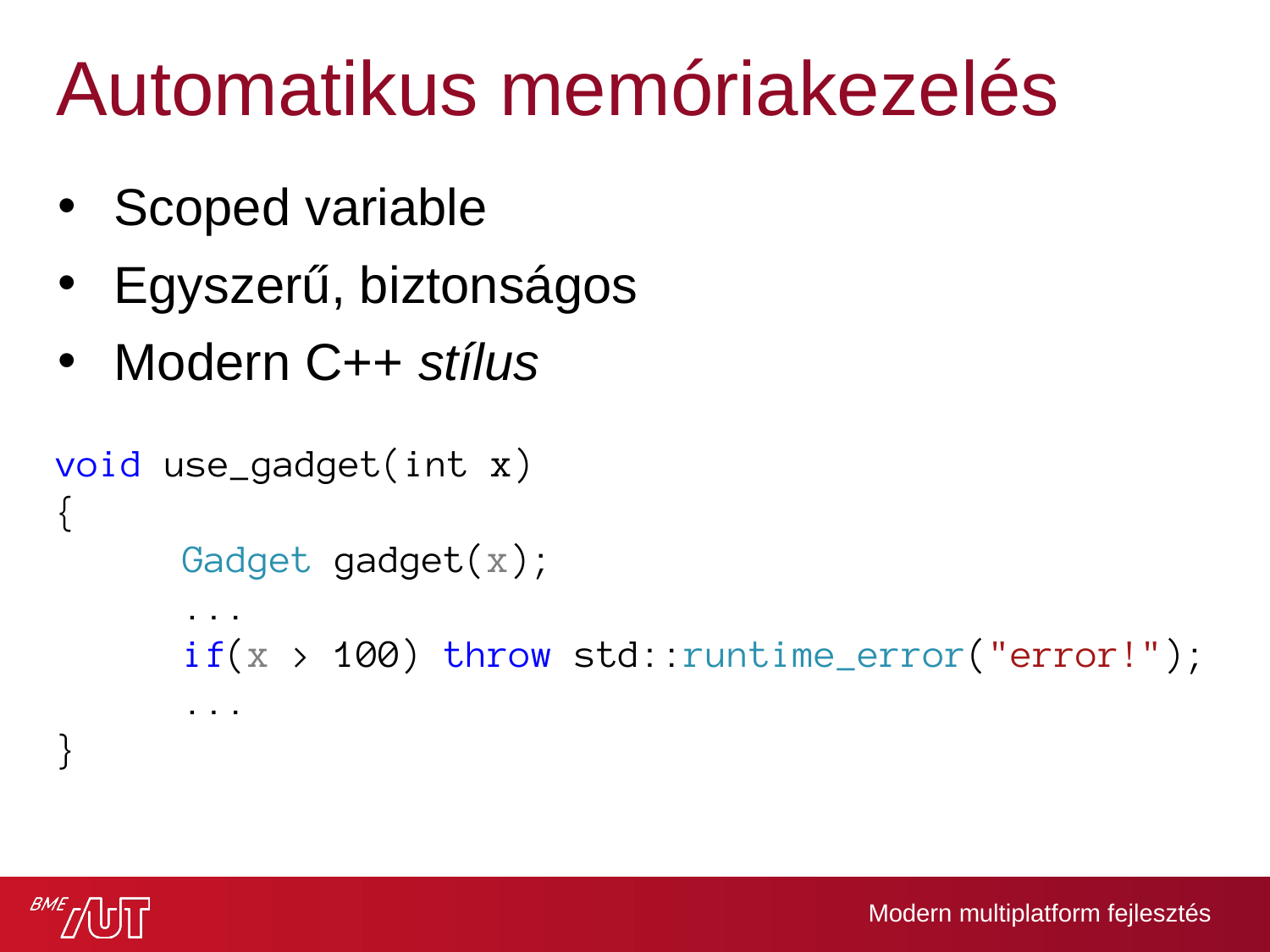

# Automatikus memóriakezelés
Scoped variable
Egyszerű, biztonságos
Modern C++ stílus
void use_gadget(int x)
{
	Gadget gadget(x);
	...
	if(x > 100) throw std::runtime_error("error!");
	...
}
Modern multiplatform fejlesztés